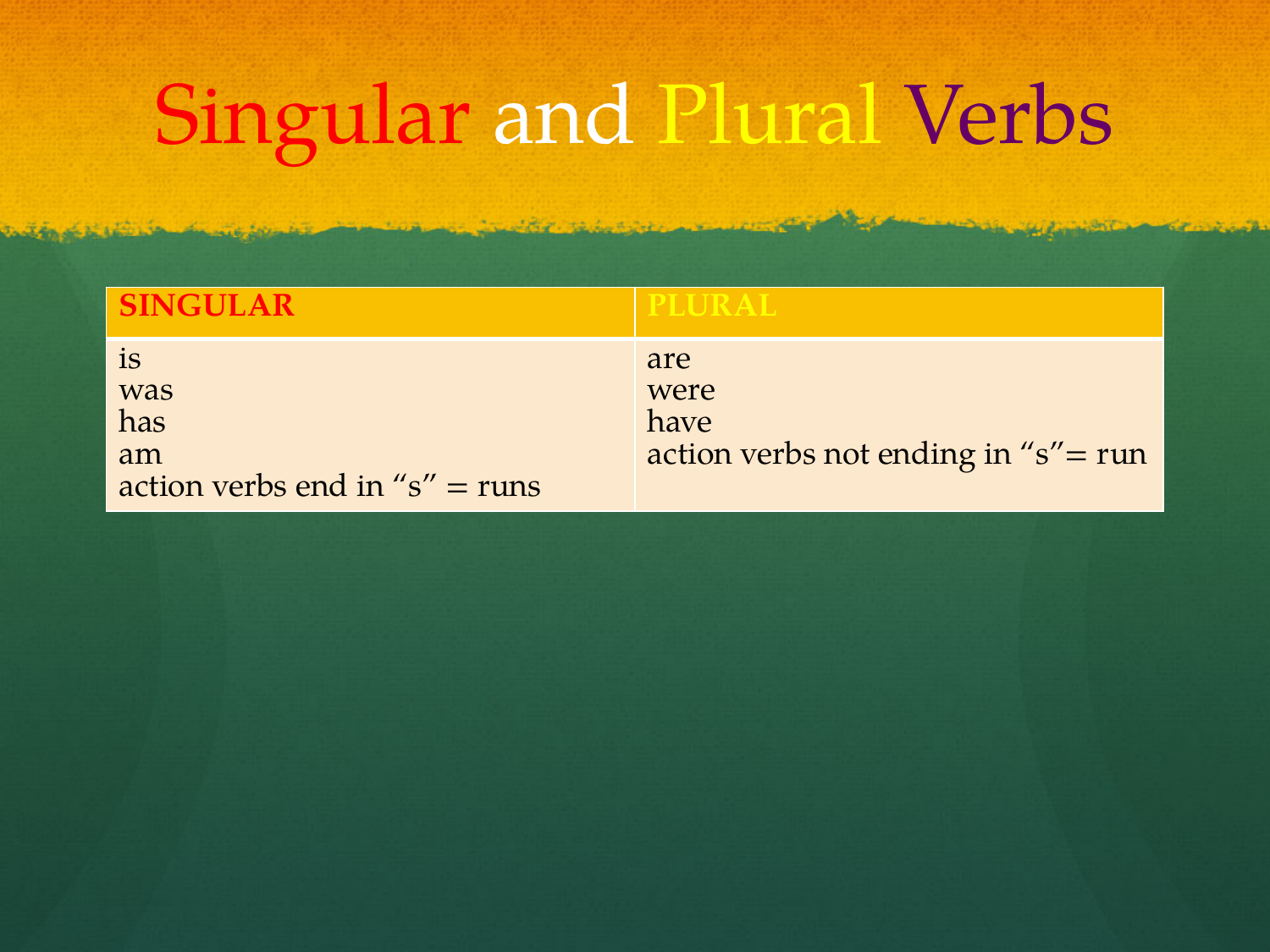

# Singular and Plural Verbs
| SINGULAR | PLURAL |
| --- | --- |
| is was has am action verbs end in “s” = runs | are were have action verbs not ending in “s”= run |